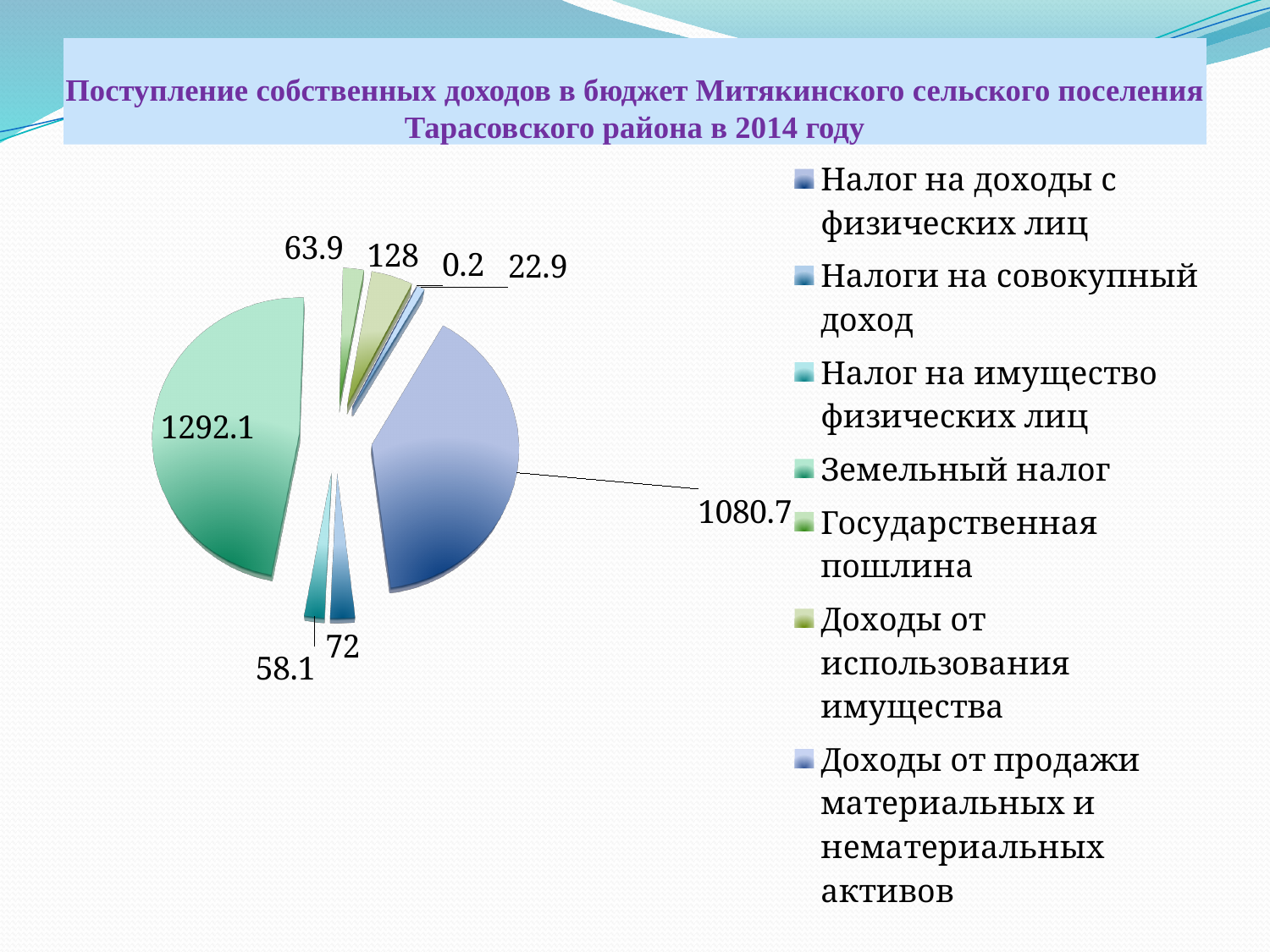

# Поступление собственных доходов в бюджет Митякинского сельского поселения Тарасовского района в 2014 году

[unsupported chart]